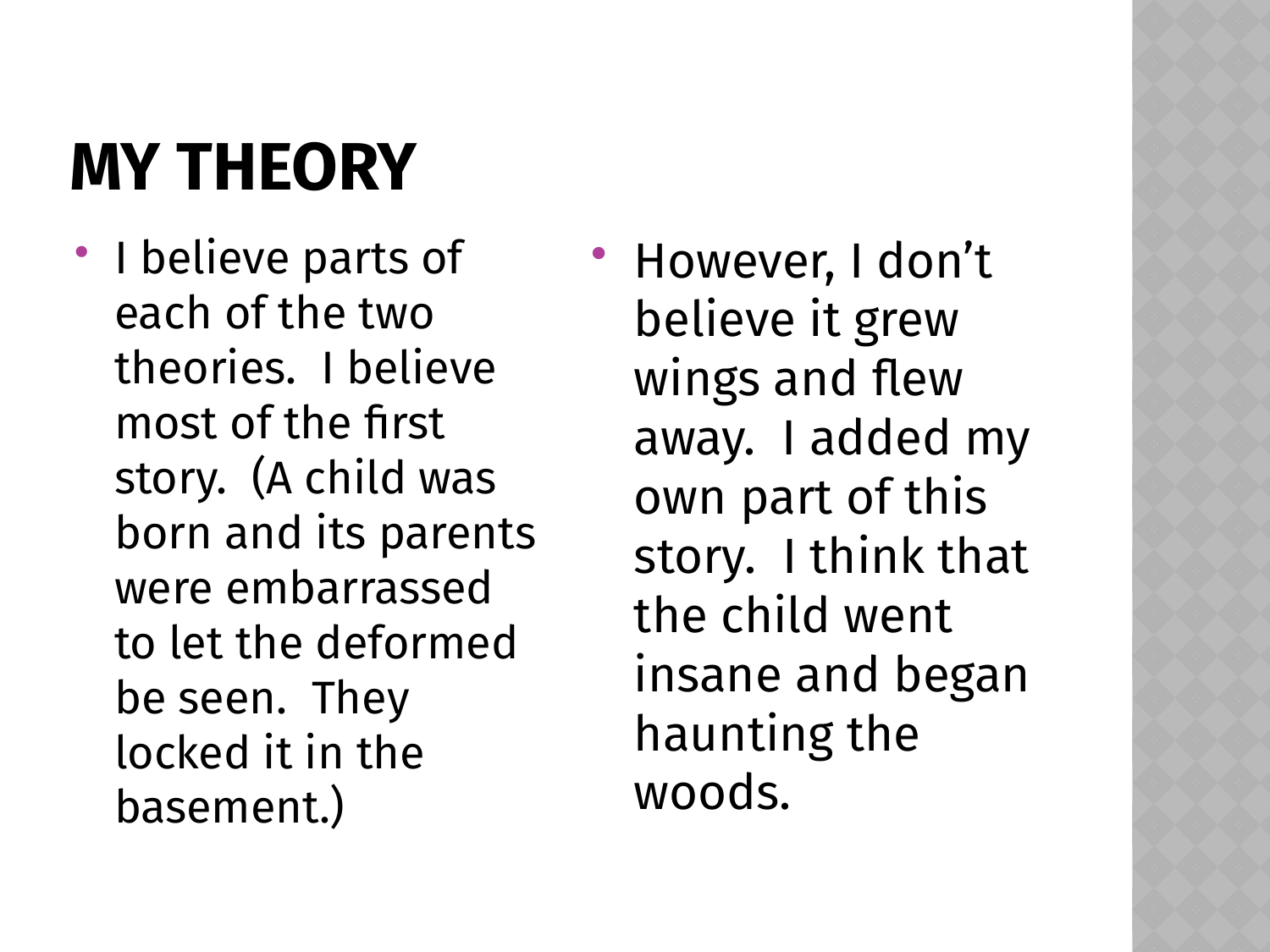

# My Theory
I believe parts of each of the two theories.  I believe most of the first story.  (A child was born and its parents were embarrassed to let the deformed be seen.  They locked it in the basement.)
However, I don’t believe it grew wings and flew away.  I added my own part of this story.  I think that the child went insane and began haunting the woods.